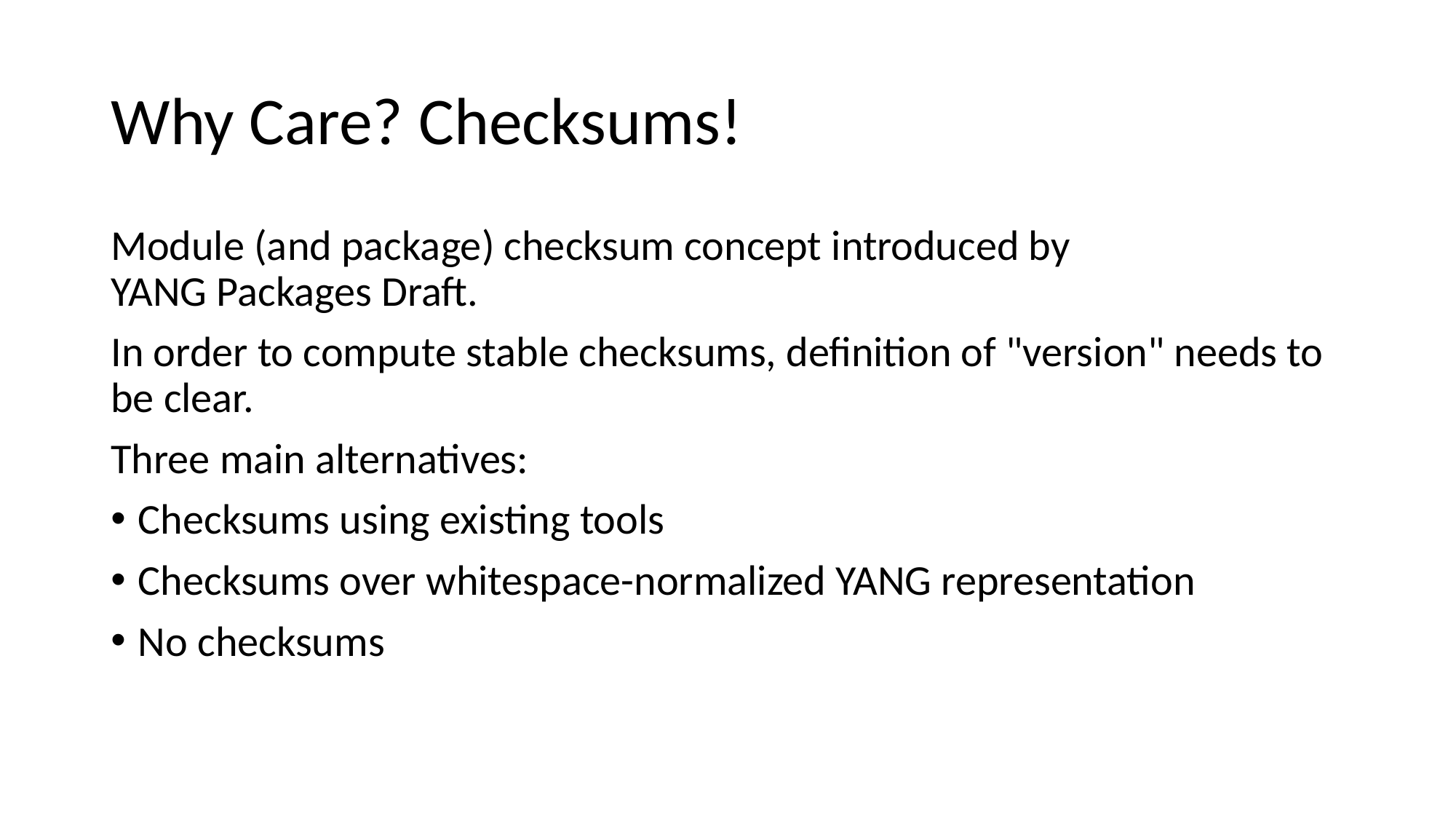

# Why Care? Checksums!
Module (and package) checksum concept introduced by
YANG Packages Draft.
In order to compute stable checksums, definition of "version" needs to be clear.
Three main alternatives:
Checksums using existing tools
Checksums over whitespace-normalized YANG representation
No checksums